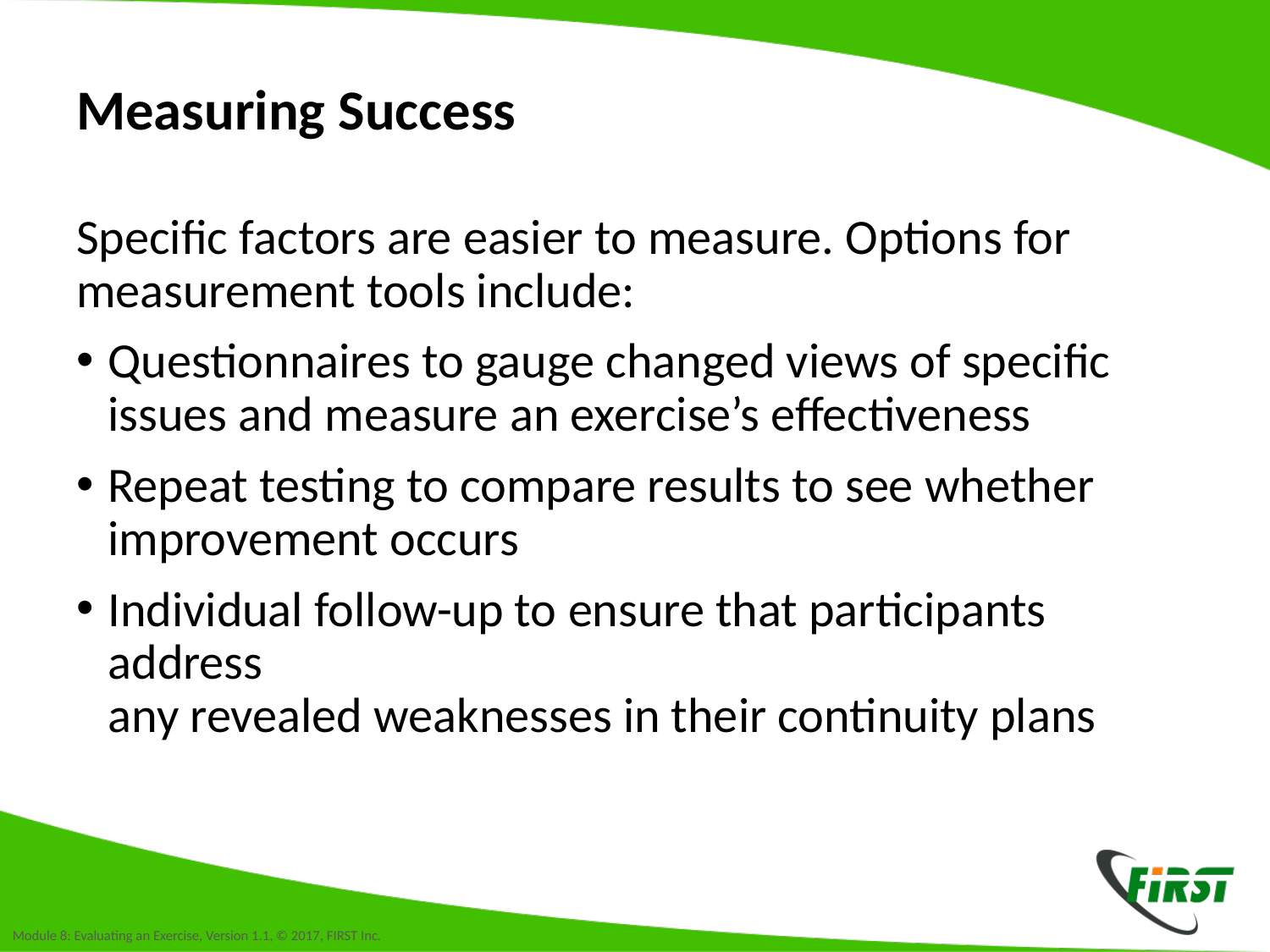

# Measuring Success
Specific factors are easier to measure. Options for measurement tools include:
Questionnaires to gauge changed views of specific issues and measure an exercise’s effectiveness
Repeat testing to compare results to see whether improvement occurs
Individual follow-up to ensure that participants address
any revealed weaknesses in their continuity plans